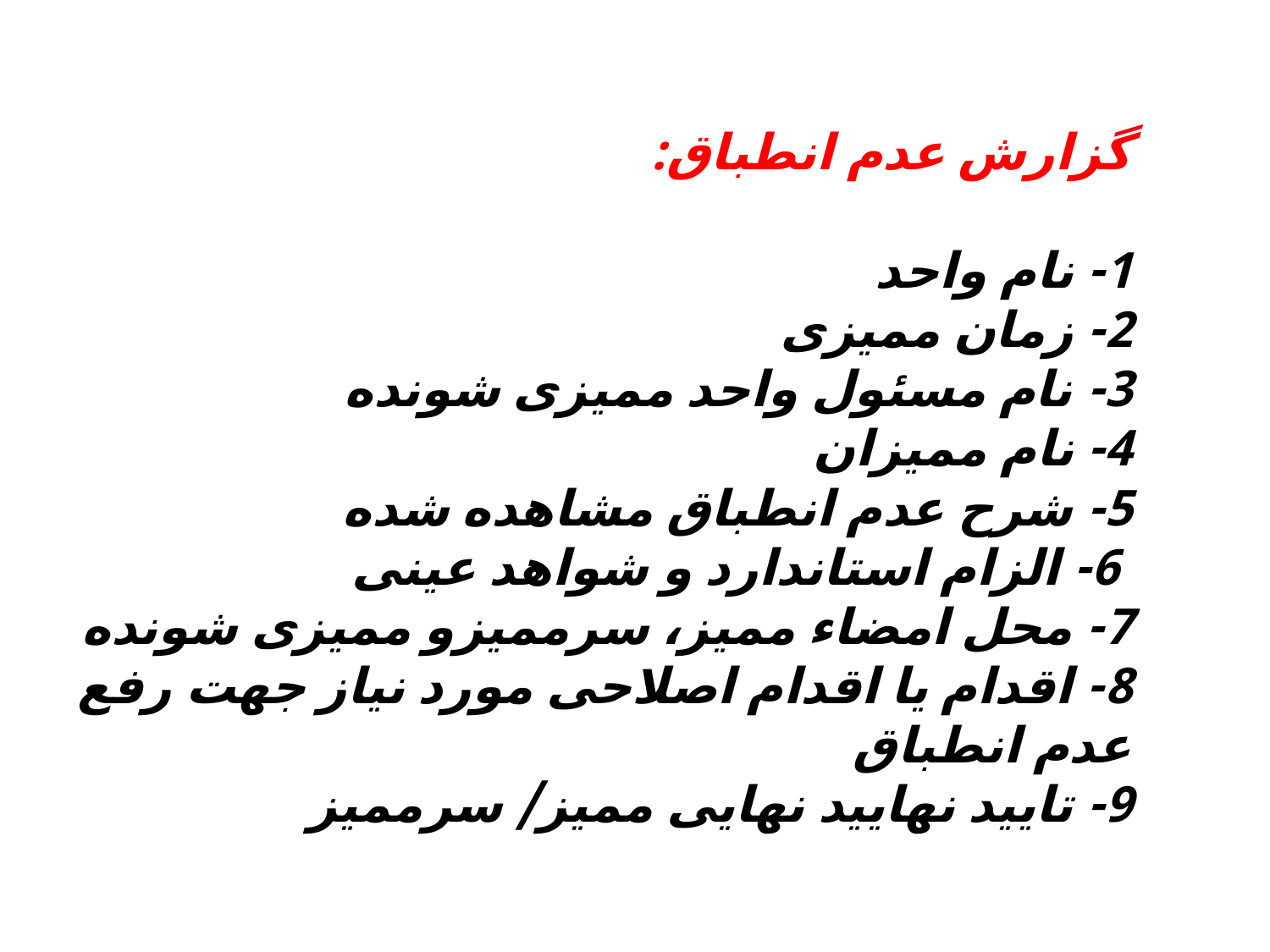

# گزارش عدم انطباق: 1- نام واحد 2- زمان ممیزی 3- نام مسئول واحد ممیزی شونده 4- نام ممیزان 5- شرح عدم انطباق مشاهده شده 6- الزام استاندارد و شواهد عینی 7- محل امضاء ممیز، سرممیزو ممیزی شونده 8- اقدام یا اقدام اصلاحی مورد نیاز جهت رفع عدم انطباق 9- تایید نهایید نهایی ممیز/ سرممیز